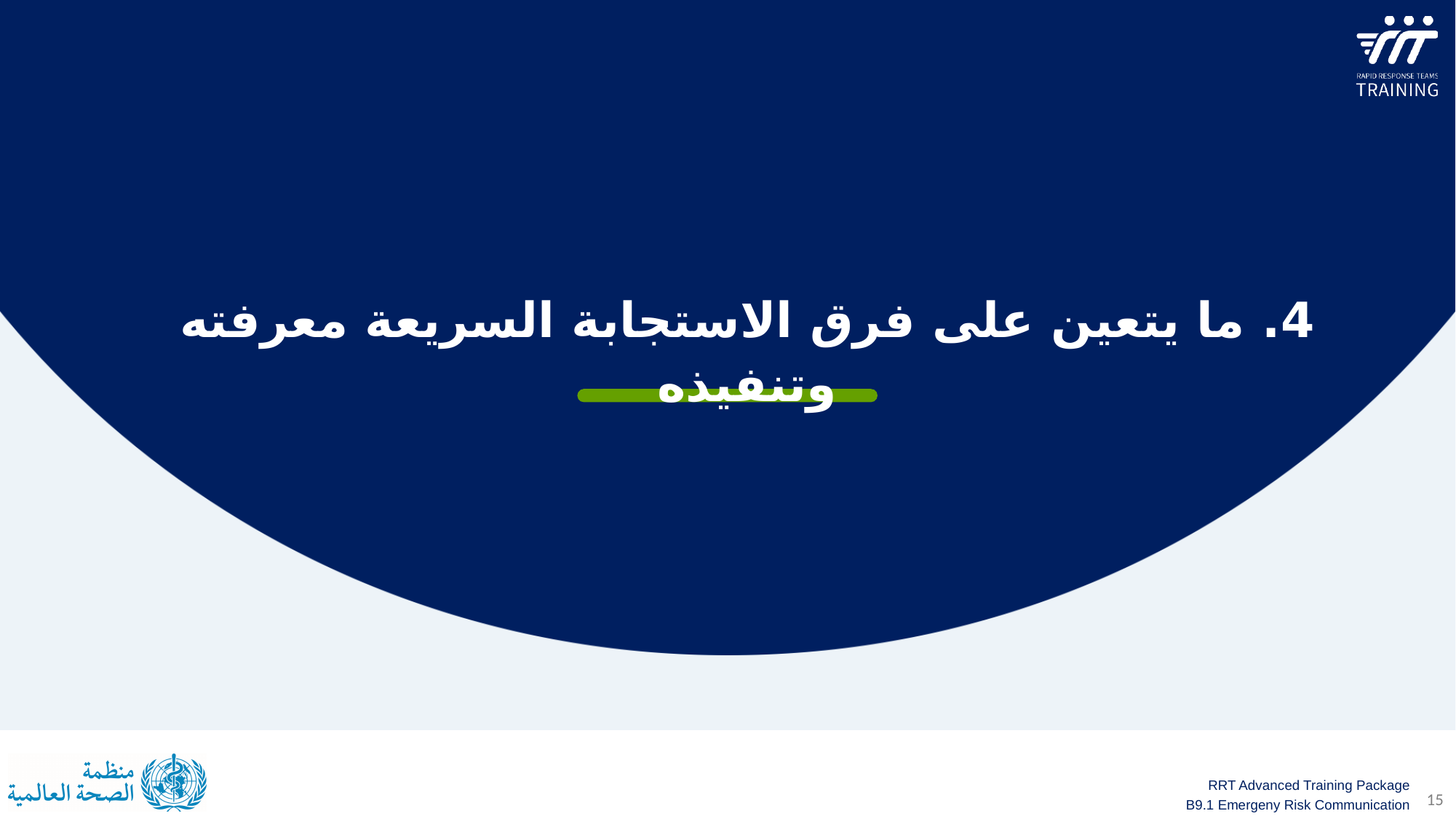

4. ما يتعين على فرق الاستجابة السريعة معرفته وتنفيذه